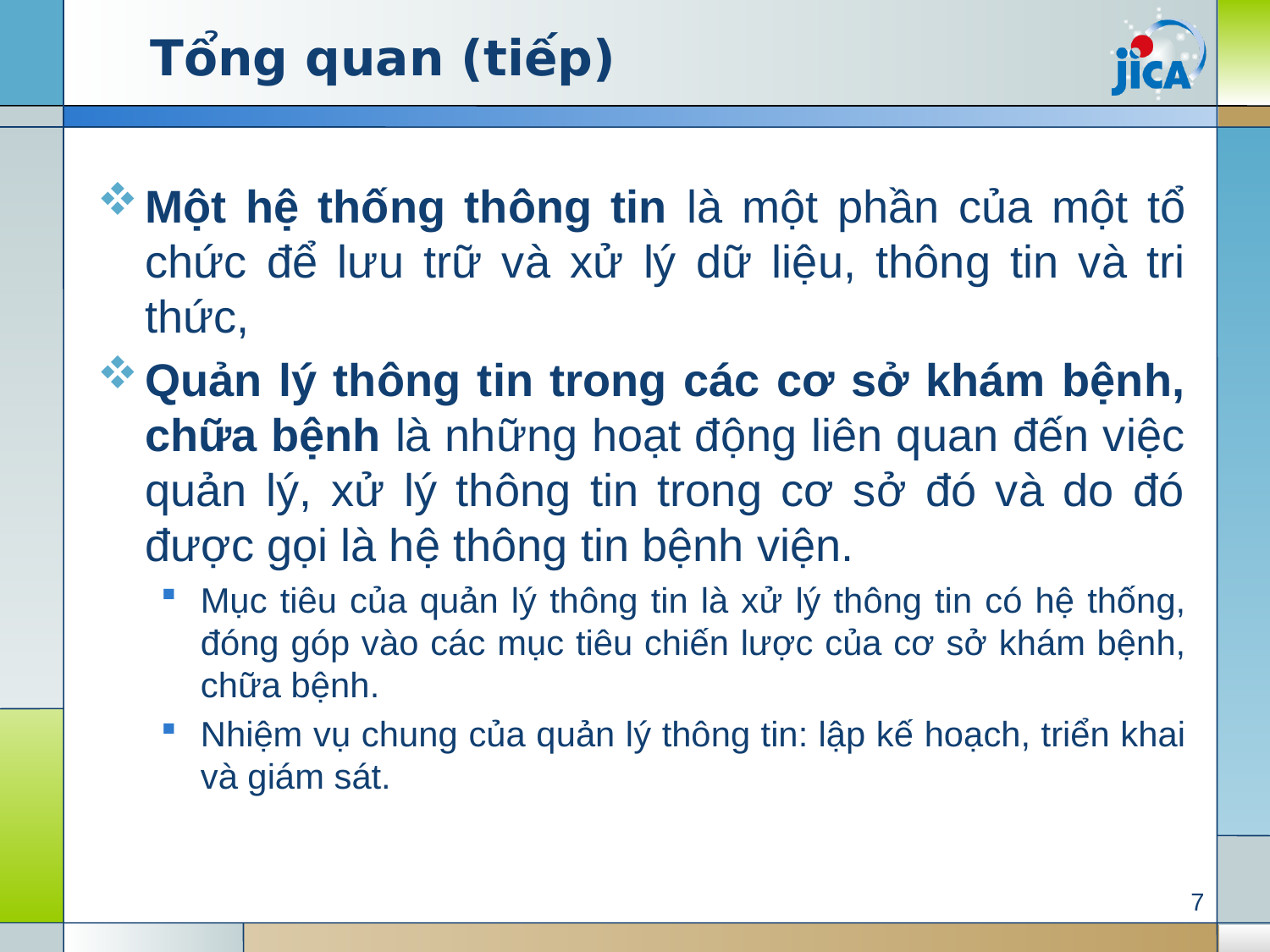

# Tổng quan (tiếp)
Một hệ thống thông tin là một phần của một tổ chức để lưu trữ và xử lý dữ liệu, thông tin và tri thức,
Quản lý thông tin trong các cơ sở khám bệnh, chữa bệnh là những hoạt động liên quan đến việc quản lý, xử lý thông tin trong cơ sở đó và do đó được gọi là hệ thông tin bệnh viện.
Mục tiêu của quản lý thông tin là xử lý thông tin có hệ thống, đóng góp vào các mục tiêu chiến lược của cơ sở khám bệnh, chữa bệnh.
Nhiệm vụ chung của quản lý thông tin: lập kế hoạch, triển khai và giám sát.

7